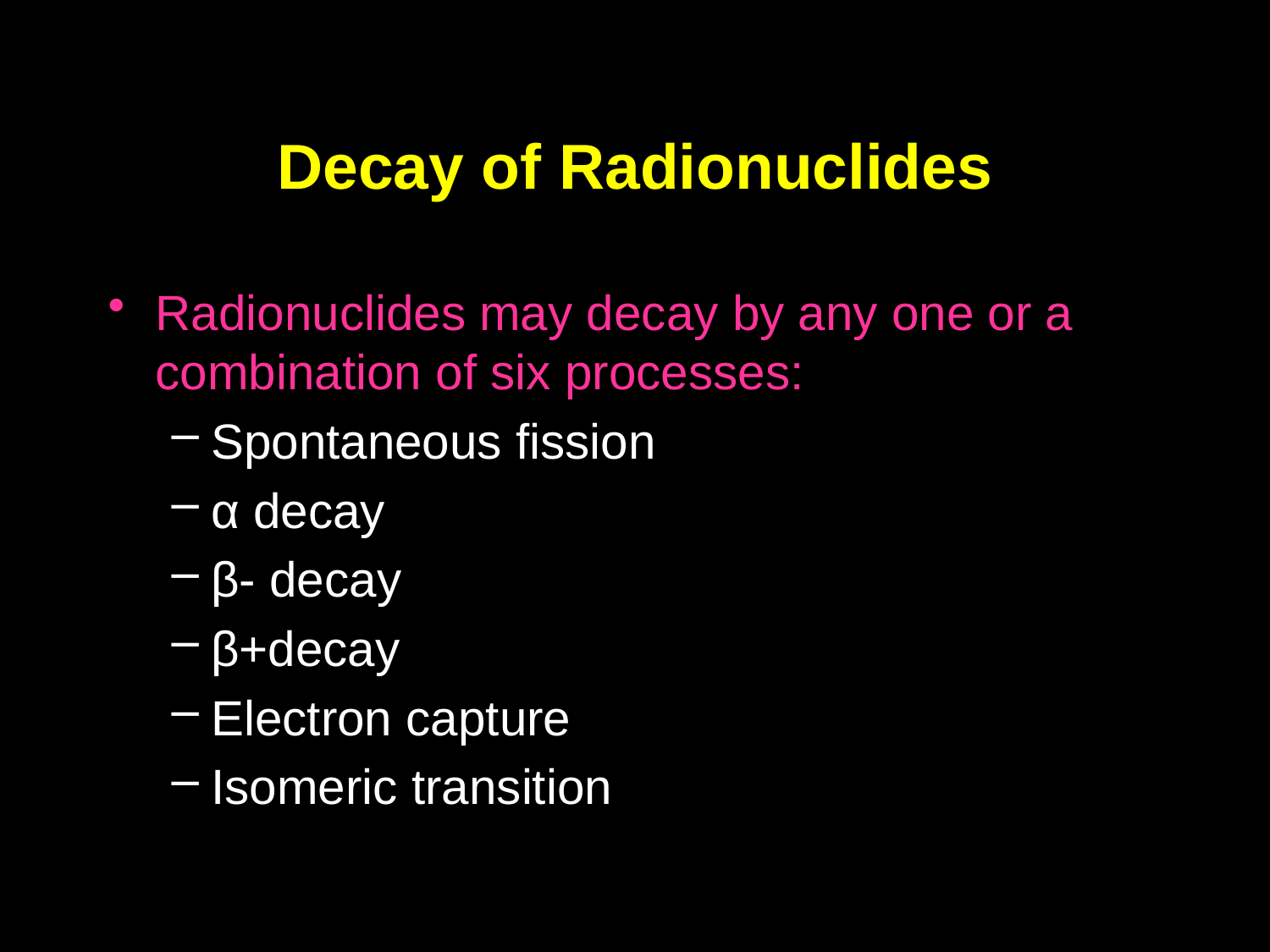

# Decay of Radionuclides
Radionuclides may decay by any one or a combination of six processes:
Spontaneous fission
α decay
β- decay
‏β+decay
Electron capture
Isomeric transition